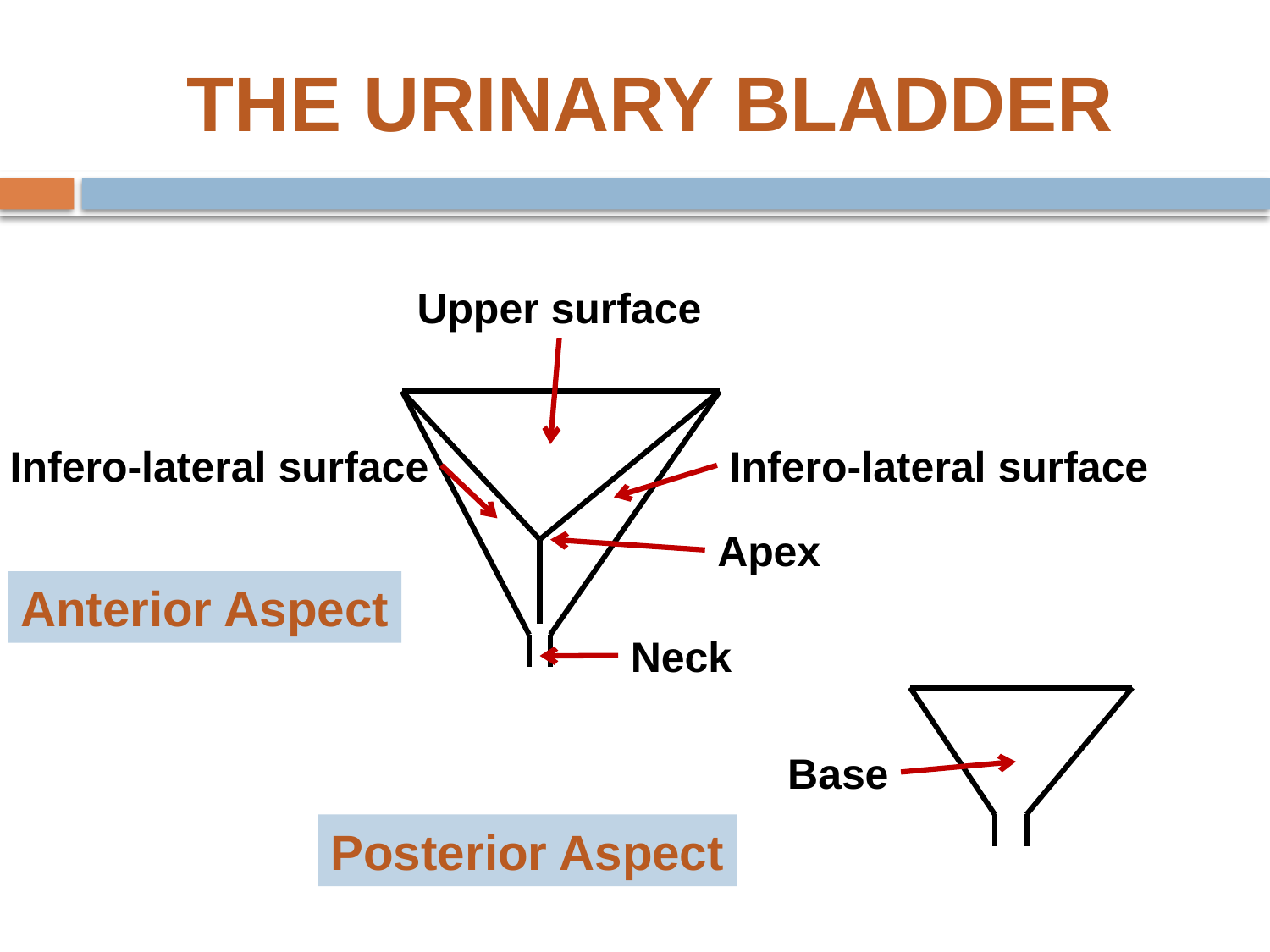

# THE URINARY BLADDER
Upper surface
Infero-lateral surface
Infero-lateral surface
Apex
Anterior Aspect
Neck
Base
Posterior Aspect